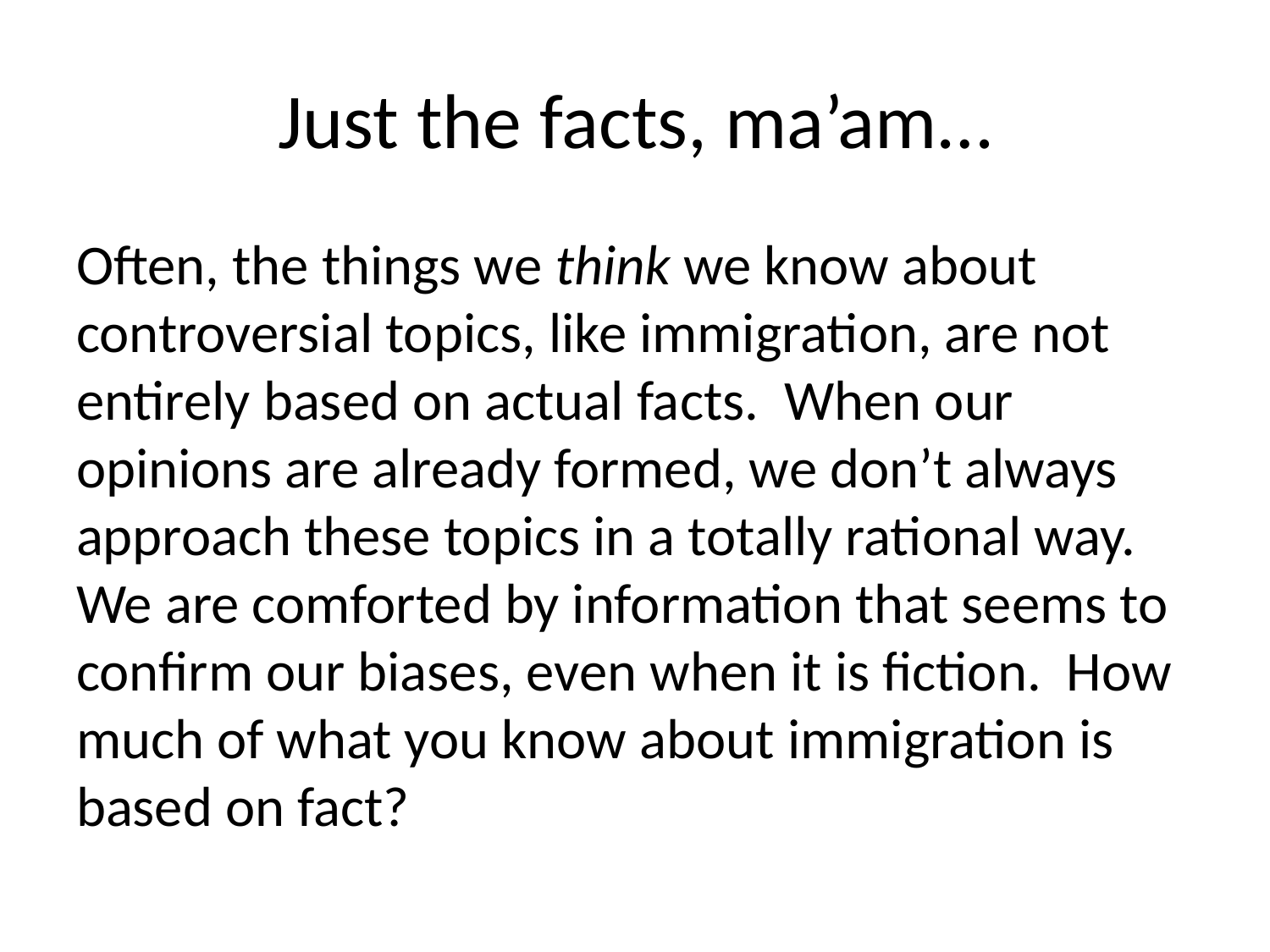

# Just the facts, ma’am…
Often, the things we think we know about controversial topics, like immigration, are not entirely based on actual facts.  When our opinions are already formed, we don’t always approach these topics in a totally rational way.  We are comforted by information that seems to confirm our biases, even when it is fiction.  How much of what you know about immigration is based on fact?